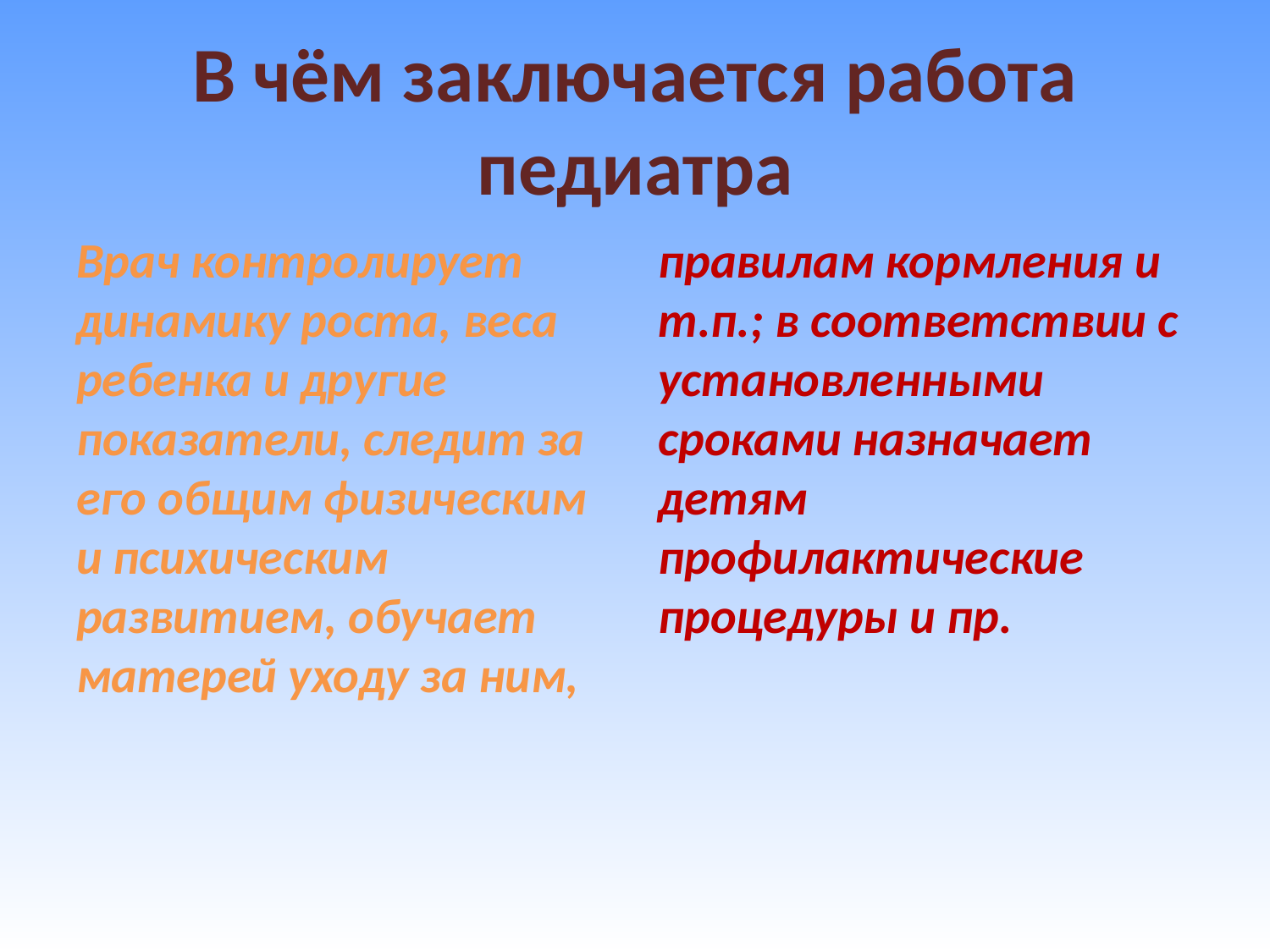

# В чём заключается работа педиатра
Врач контролирует динамику роста, веса ребенка и другие показатели, следит за его общим физическим и психическим развитием, обучает матерей уходу за ним,
правилам кормления и т.п.; в соответствии с установленными сроками назначает детям профилактические процедуры и пр.